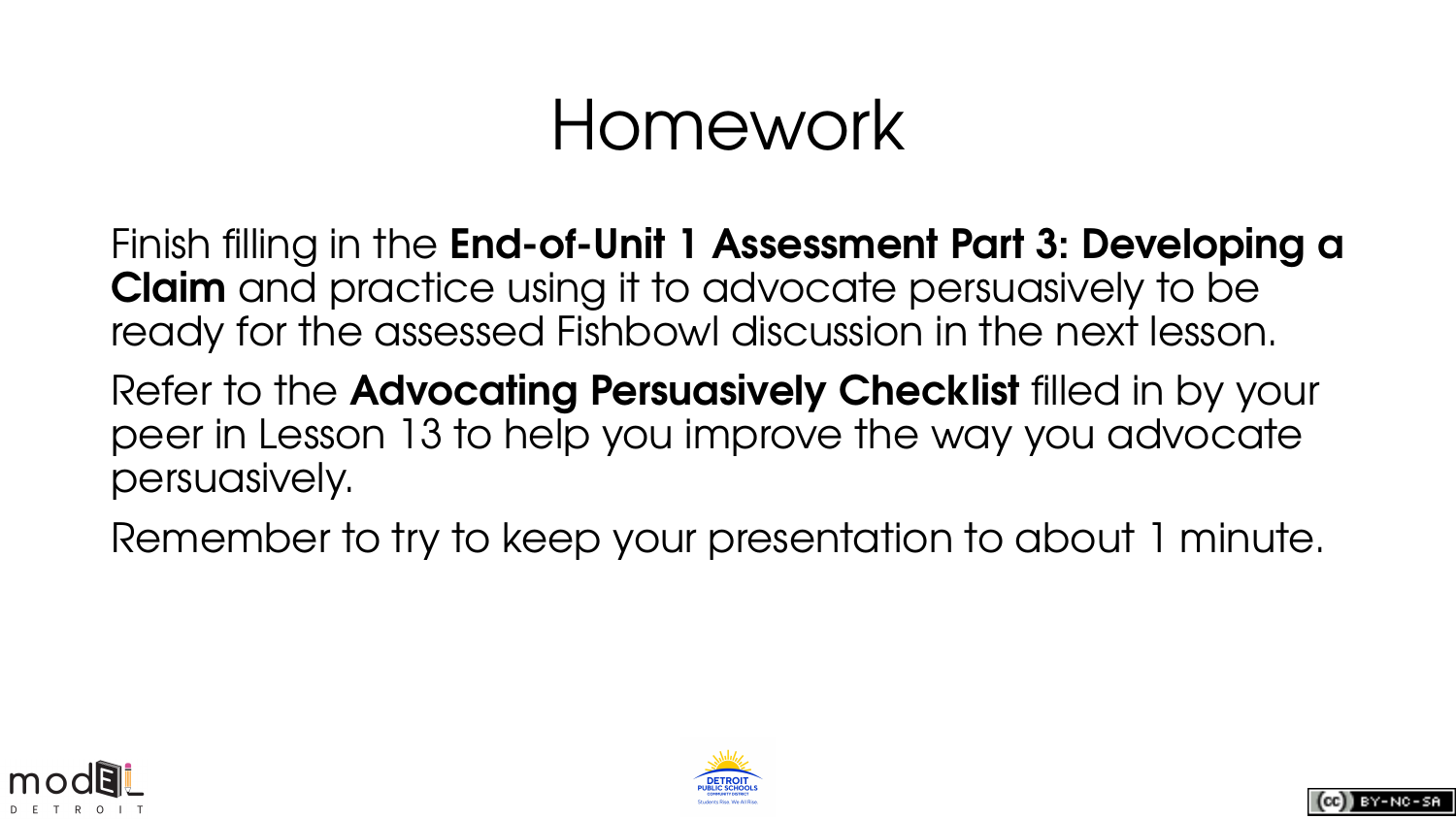

# Homework
Finish filling in the End-of-Unit 1 Assessment Part 3: Developing a Claim and practice using it to advocate persuasively to be ready for the assessed Fishbowl discussion in the next lesson.
Refer to the Advocating Persuasively Checklist filled in by your peer in Lesson 13 to help you improve the way you advocate persuasively.
Remember to try to keep your presentation to about 1 minute.